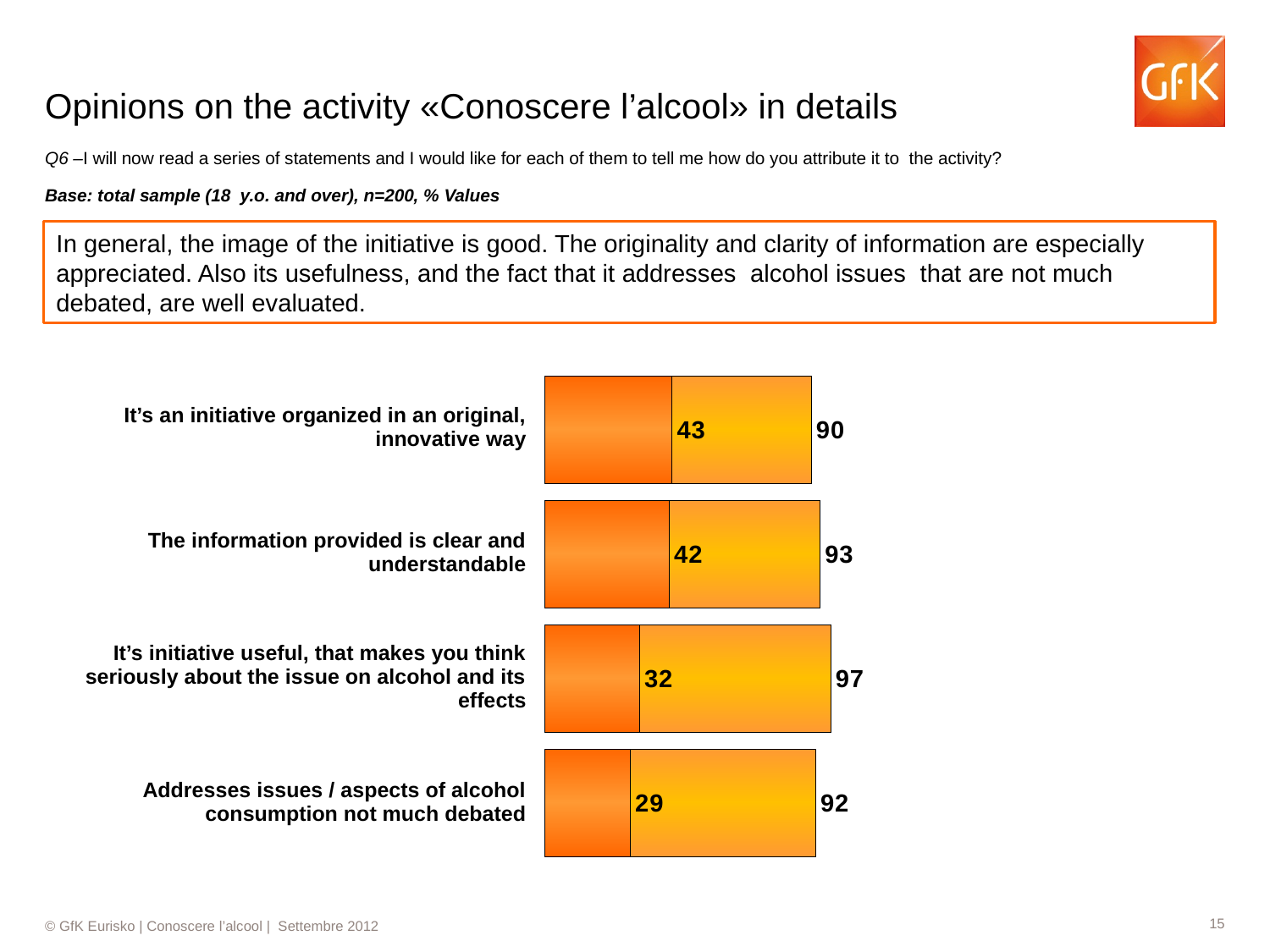

# Opinions on the activity «Conoscere l’alcool» in details
Q6 –I will now read a series of statements and I would like for each of them to tell me how do you attribute it to  the activity?
Base: total sample (18  y.o. and over), n=200, % Values
In general, the image of the initiative is good. The originality and clarity of information are especially appreciated. Also its usefulness, and the fact that it addresses  alcohol issues  that are not much debated, are well evaluated.

### Chart

| Category | Colonna1 | Colonna2 |
|---|---|---|
|  E' UN'INIZIATIVA ORGANIZZATA IN MANIERA ORIGINALE, INNOVATIVA | 90.4 | 43.1 |
|  LE INFORMAZIONI FORNITE SONO CHIARE E COMPRENSIBILI | 93.4 | 42.1 |
|  E' UN'INIZIATIVA UTILE, CHE FA PENSARE SERIAMENTE AL TEMA DELL'ALCOOL E DEI SUOI EFFETTI | 97.0 | 32.0 |
|  AFFRONTA TEMI/ASPETTI DEL CONSUMO DI ALCOOL POCO TRATTATI | 91.9 | 28.9 |
| It’s an initiative organized in an original, innovative way |
| --- |
| The information provided is clear and understandable |
| It’s initiative useful, that makes you think seriously about the issue on alcohol and its effects |
| Addresses issues / aspects of alcohol consumption not much debated |